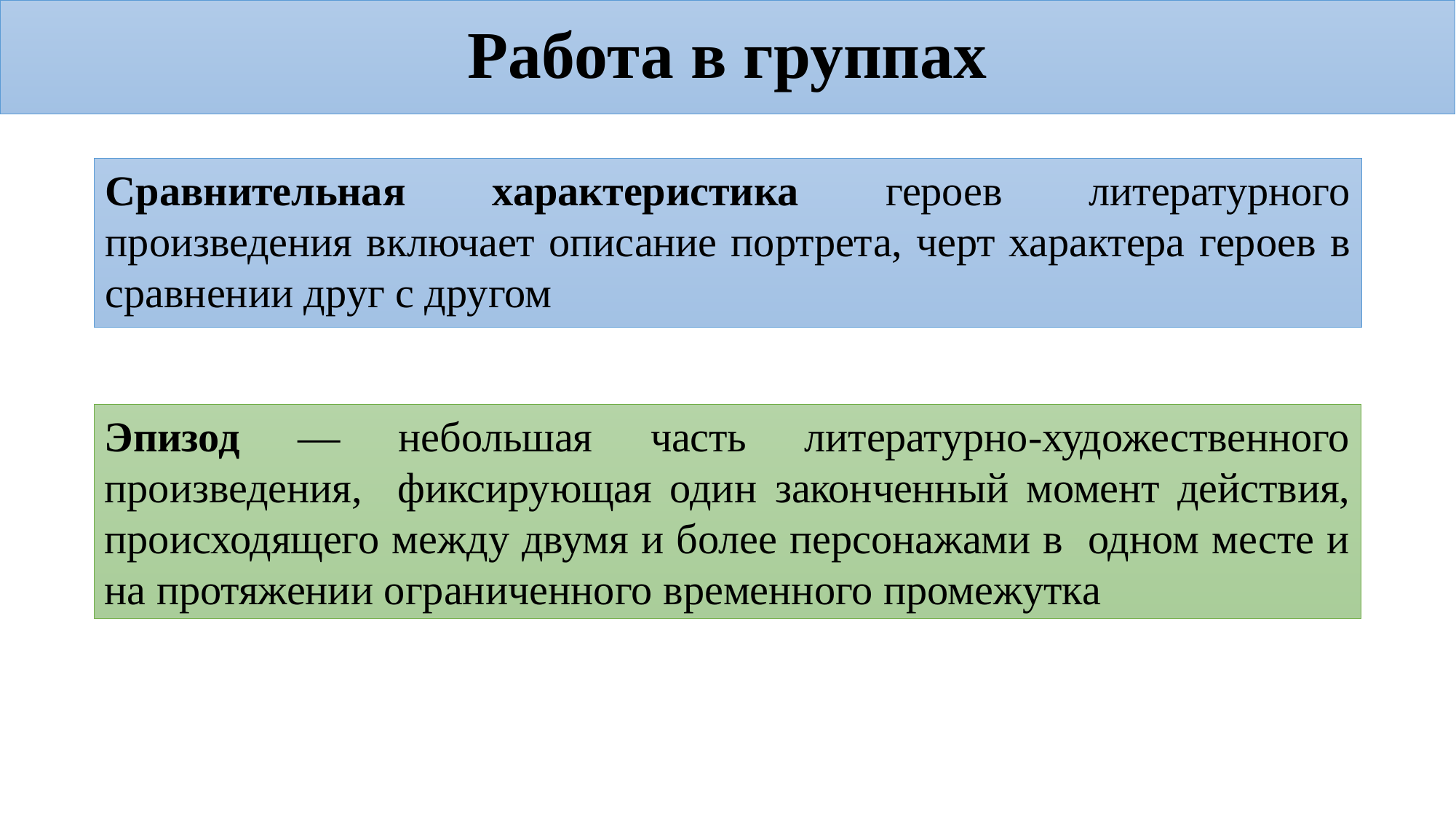

# Работа в группах
Сравнительная характеристика героев литературного произведения включает описание портрета, черт характера героев в сравнении друг с другом
Эпизод — небольшая часть литературно-художественного произведения,  фиксирующая один законченный момент действия, происходящего между двумя и более персонажами в  одном месте и на протяжении ограниченного временного промежутка